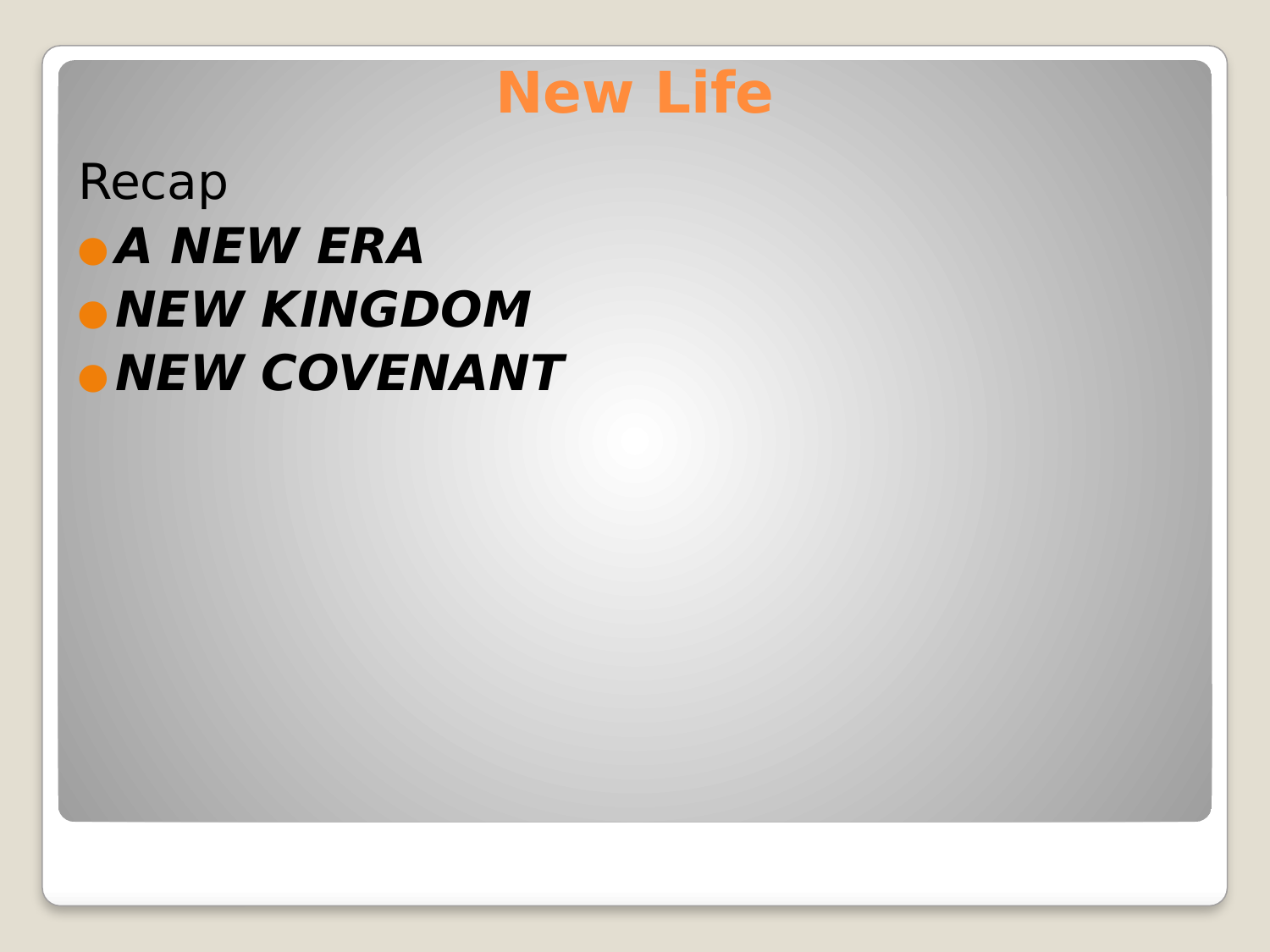

# New Life
Recap
A NEW ERA
NEW KINGDOM
NEW COVENANT